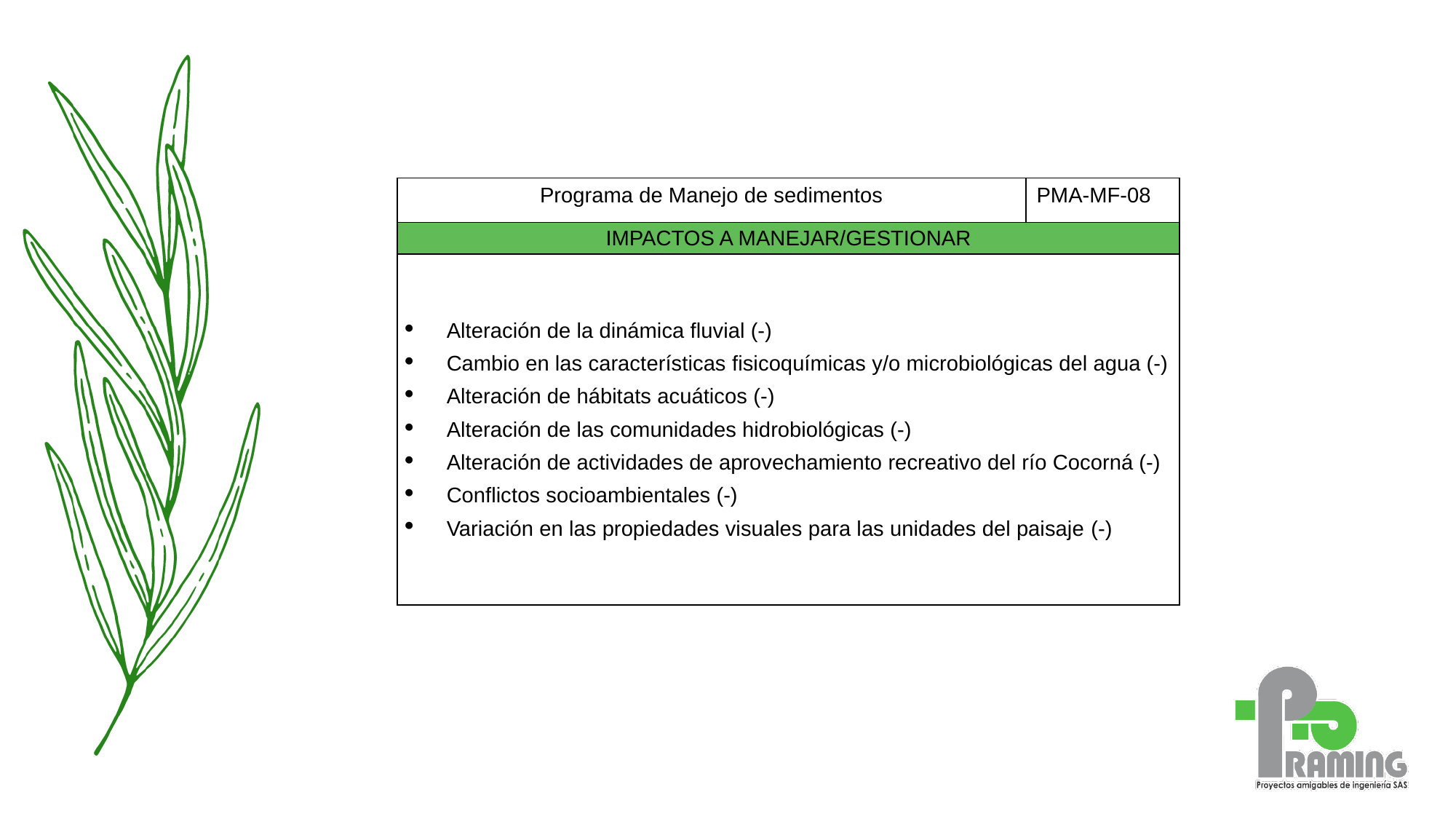

| Programa de Manejo de sedimentos | PMA-MF-08 |
| --- | --- |
| IMPACTOS A MANEJAR/GESTIONAR |
| --- |
| Alteración de la dinámica fluvial (-) Cambio en las características fisicoquímicas y/o microbiológicas del agua (-) Alteración de hábitats acuáticos (-) Alteración de las comunidades hidrobiológicas (-) Alteración de actividades de aprovechamiento recreativo del río Cocorná (-) Conflictos socioambientales (-) Variación en las propiedades visuales para las unidades del paisaje (-) |